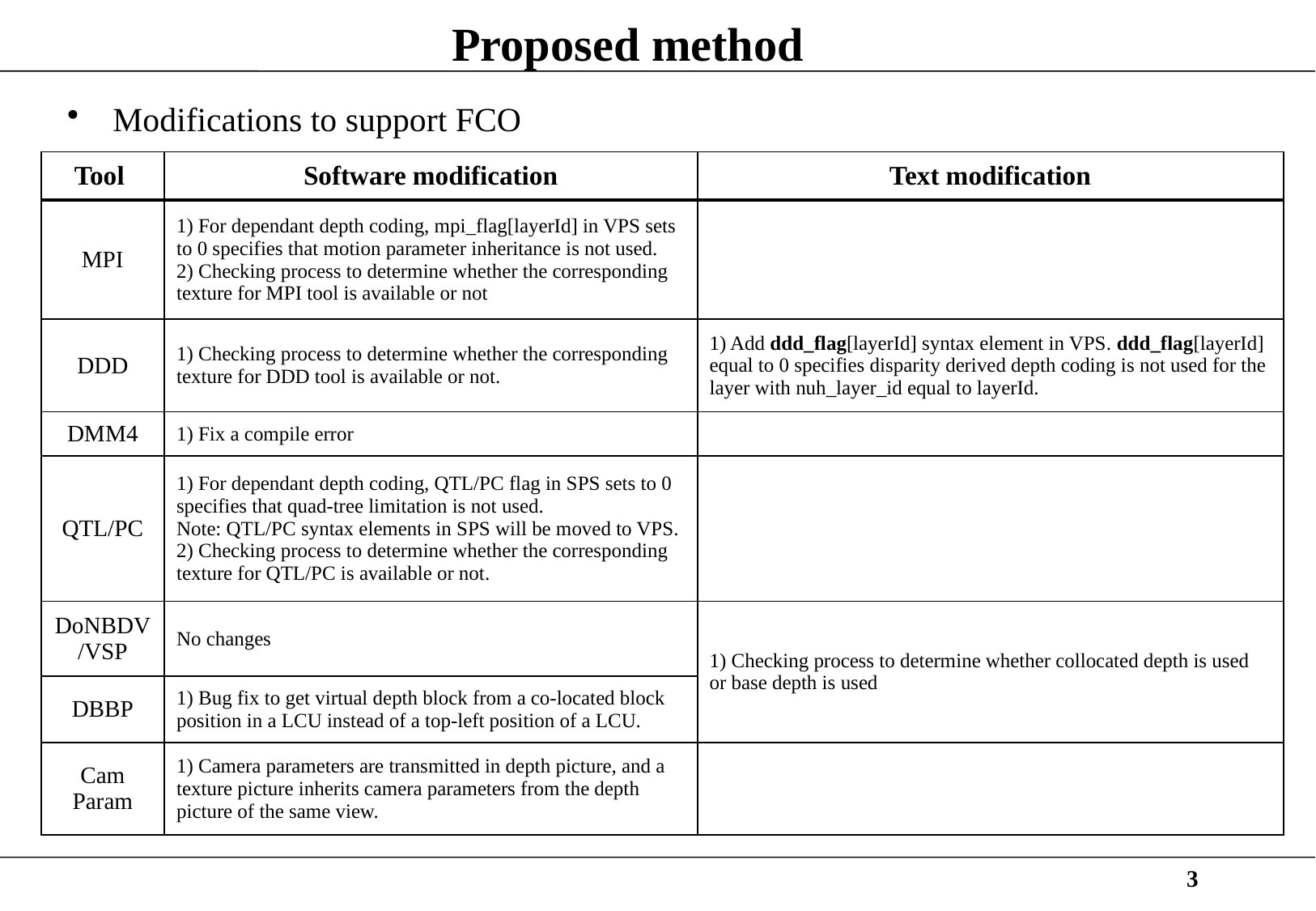

# Proposed method
Modifications to support FCO
| Tool | Software modification | Text modification |
| --- | --- | --- |
| MPI | 1) For dependant depth coding, mpi\_flag[layerId] in VPS sets to 0 specifies that motion parameter inheritance is not used. 2) Checking process to determine whether the corresponding texture for MPI tool is available or not |  |
| DDD | 1) Checking process to determine whether the corresponding texture for DDD tool is available or not. | 1) Add ddd\_flag[layerId] syntax element in VPS. ddd\_flag[layerId] equal to 0 specifies disparity derived depth coding is not used for the layer with nuh\_layer\_id equal to layerId. |
| DMM4 | 1) Fix a compile error |  |
| QTL/PC | 1) For dependant depth coding, QTL/PC flag in SPS sets to 0 specifies that quad-tree limitation is not used. Note: QTL/PC syntax elements in SPS will be moved to VPS. 2) Checking process to determine whether the corresponding texture for QTL/PC is available or not. |  |
| DoNBDV/VSP | No changes | 1) Checking process to determine whether collocated depth is used or base depth is used |
| DBBP | 1) Bug fix to get virtual depth block from a co-located block position in a LCU instead of a top-left position of a LCU. |  |
| Cam Param | 1) Camera parameters are transmitted in depth picture, and a texture picture inherits camera parameters from the depth picture of the same view. |  |
3